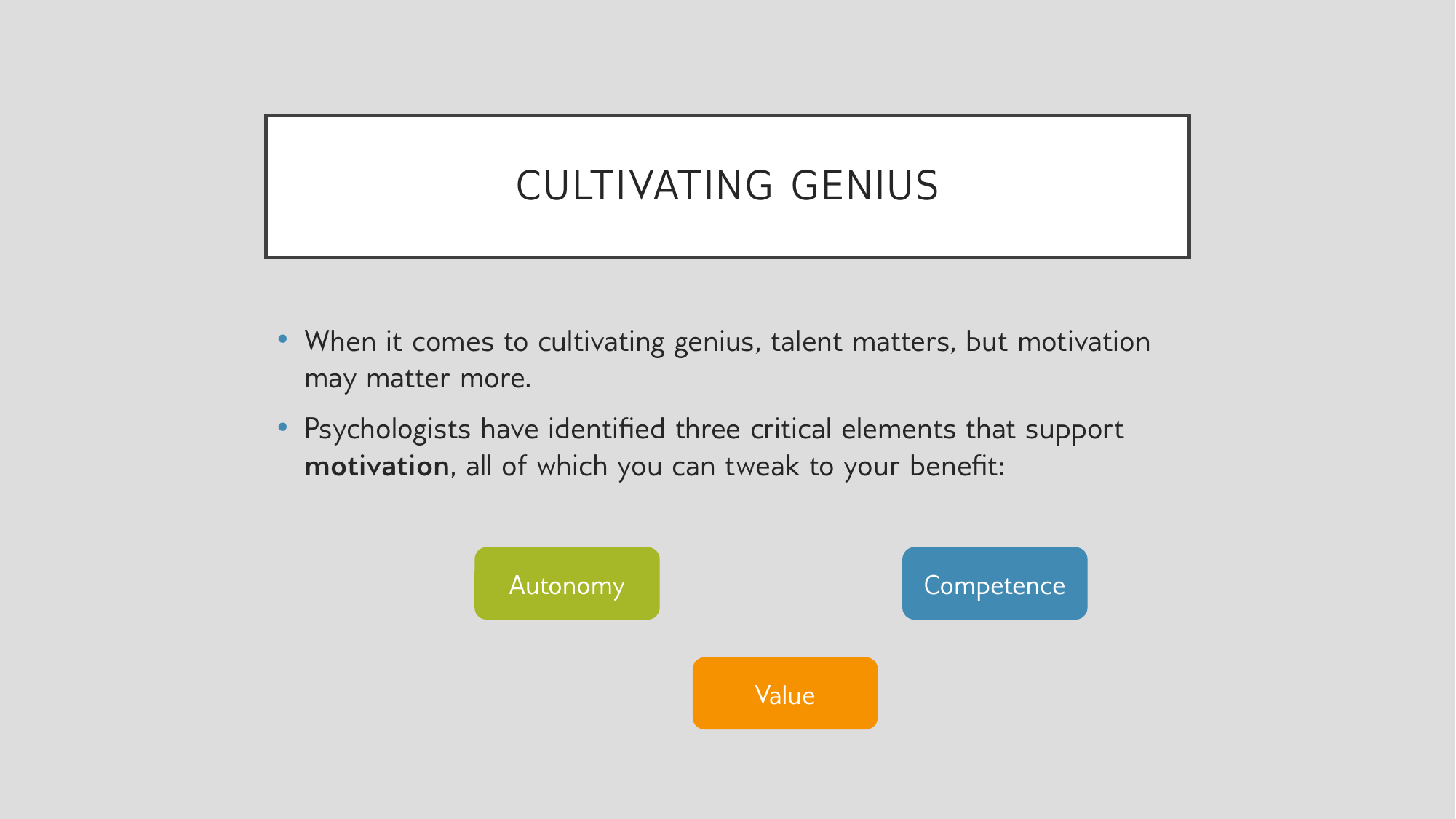

# Cultivating Genius
When it comes to cultivating genius, talent matters, but motivation may matter more.
Psychologists have identified three critical elements that support motivation, all of which you can tweak to your benefit:

Autonomy
Competence
Value